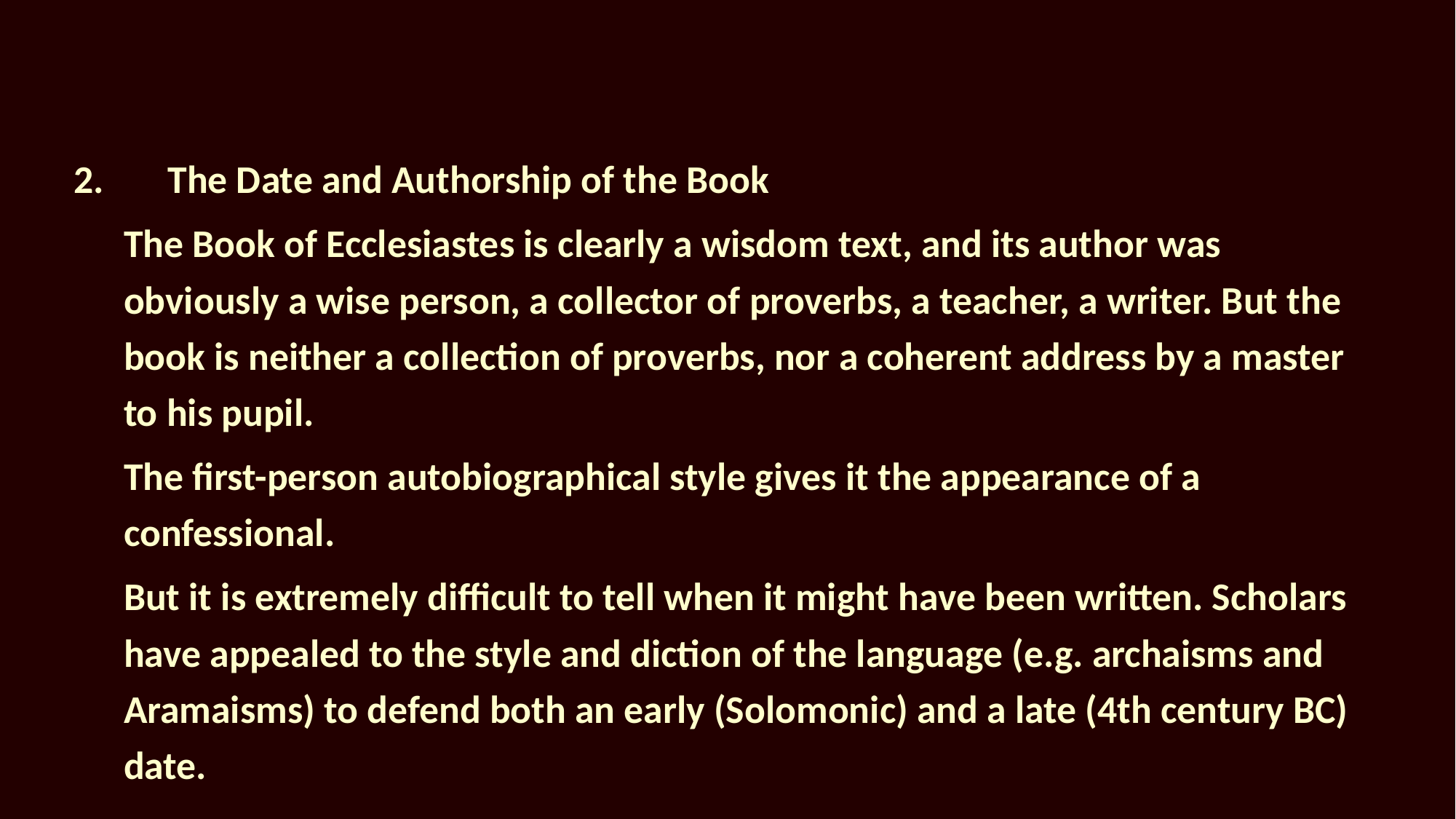

2.	The Date and Authorship of the Book
The Book of Ecclesiastes is clearly a wisdom text, and its author was obviously a wise person, a collector of proverbs, a teacher, a writer. But the book is neither a collection of proverbs, nor a coherent address by a master to his pupil.
The first-person autobiographical style gives it the appearance of a confessional.
But it is extremely difficult to tell when it might have been written. Scholars have appealed to the style and diction of the language (e.g. archaisms and Aramaisms) to defend both an early (Solomonic) and a late (4th century BC) date.